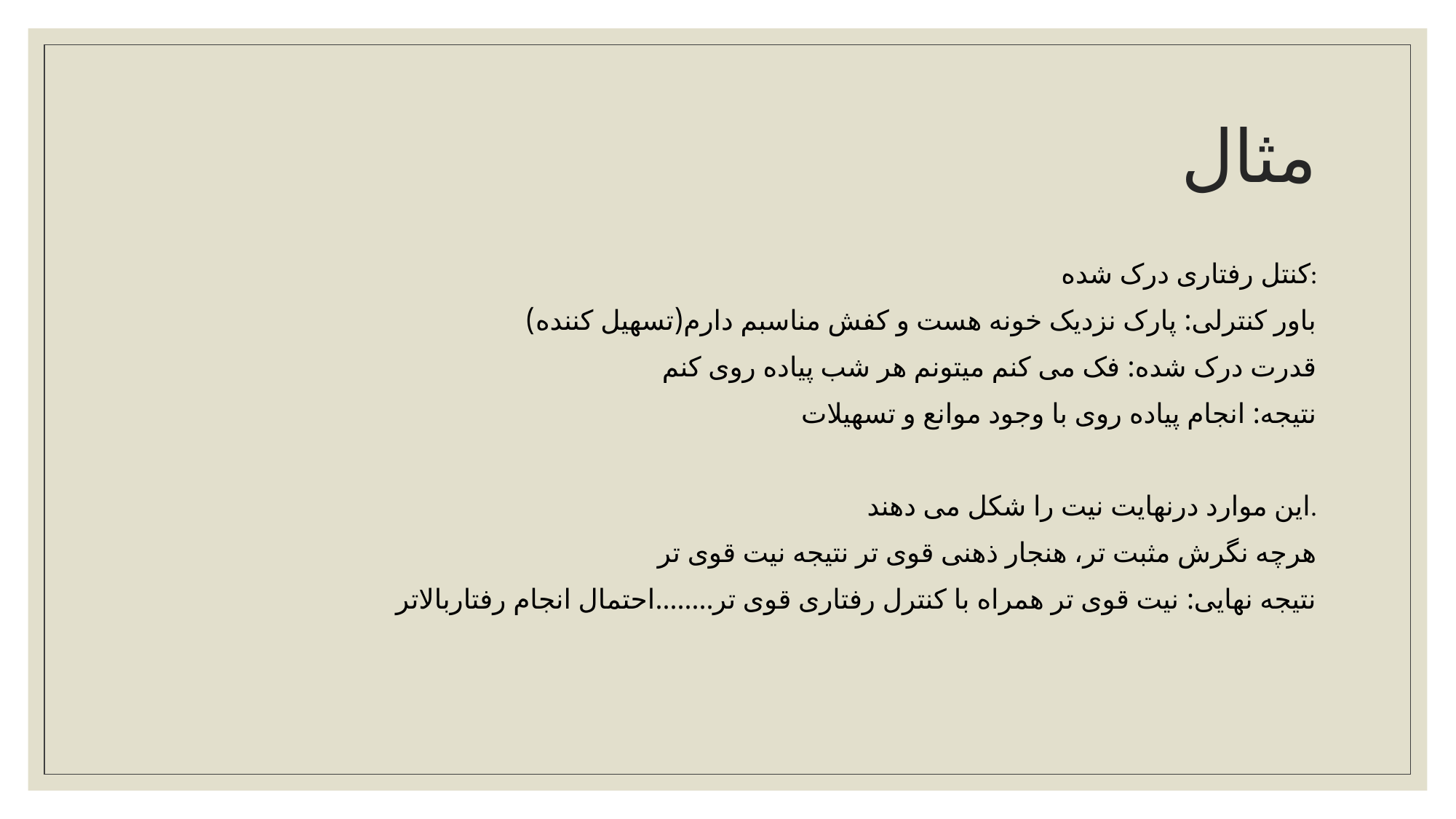

# مثال
کنتل رفتاری درک شده:
باور کنترلی: پارک نزدیک خونه هست و کفش مناسبم دارم(تسهیل کننده)
قدرت درک شده: فک می کنم میتونم هر شب پیاده روی کنم
نتیجه: انجام پیاده روی با وجود موانع و تسهیلات

این موارد درنهایت نیت را شکل می دهند.
هرچه نگرش مثبت تر، هنجار ذهنی قوی تر نتیجه نیت قوی تر
نتیجه نهایی: نیت قوی تر همراه با کنترل رفتاری قوی تر........احتمال انجام رفتاربالاتر